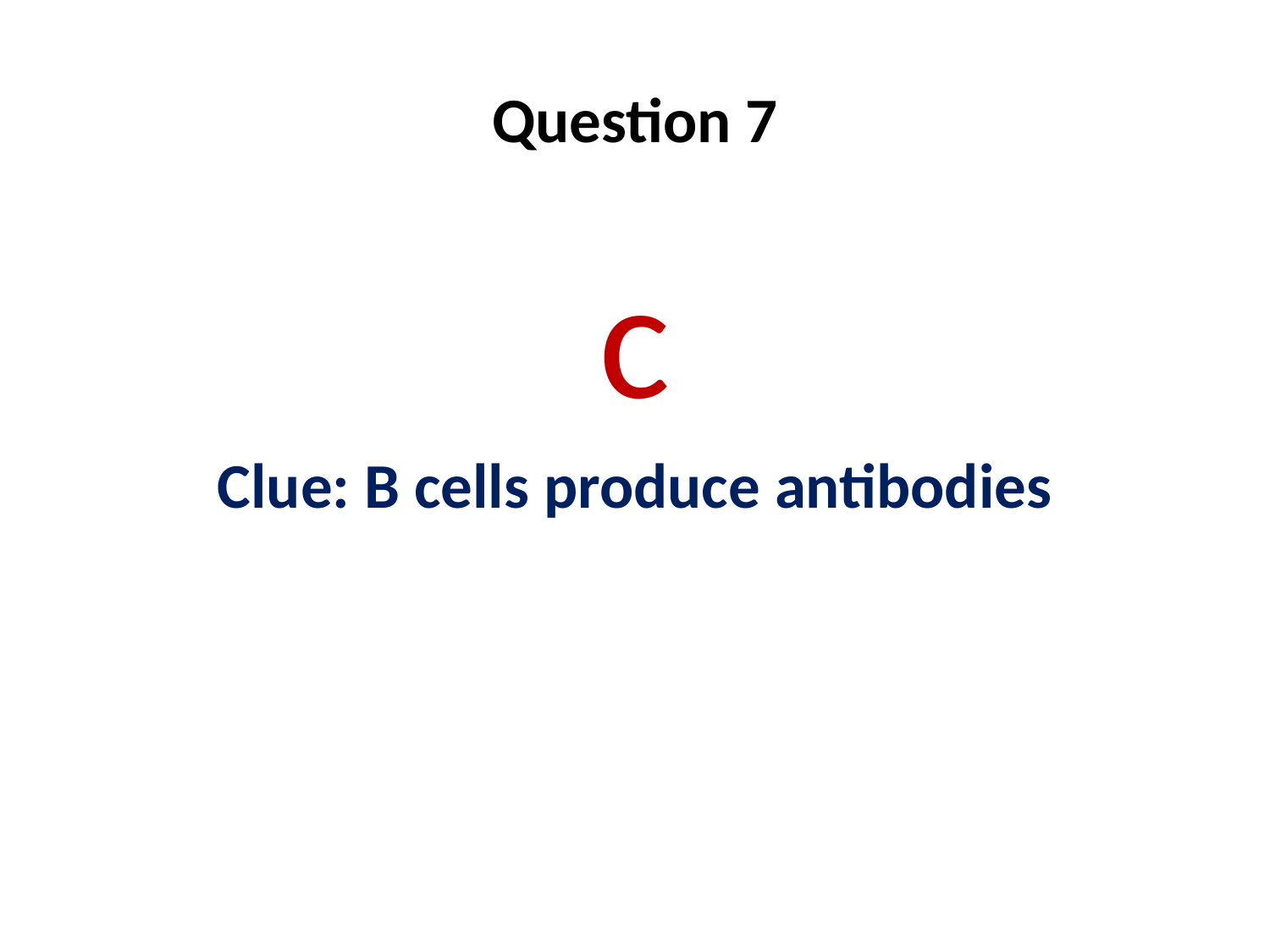

# Question 7
c
Clue: B cells produce antibodies